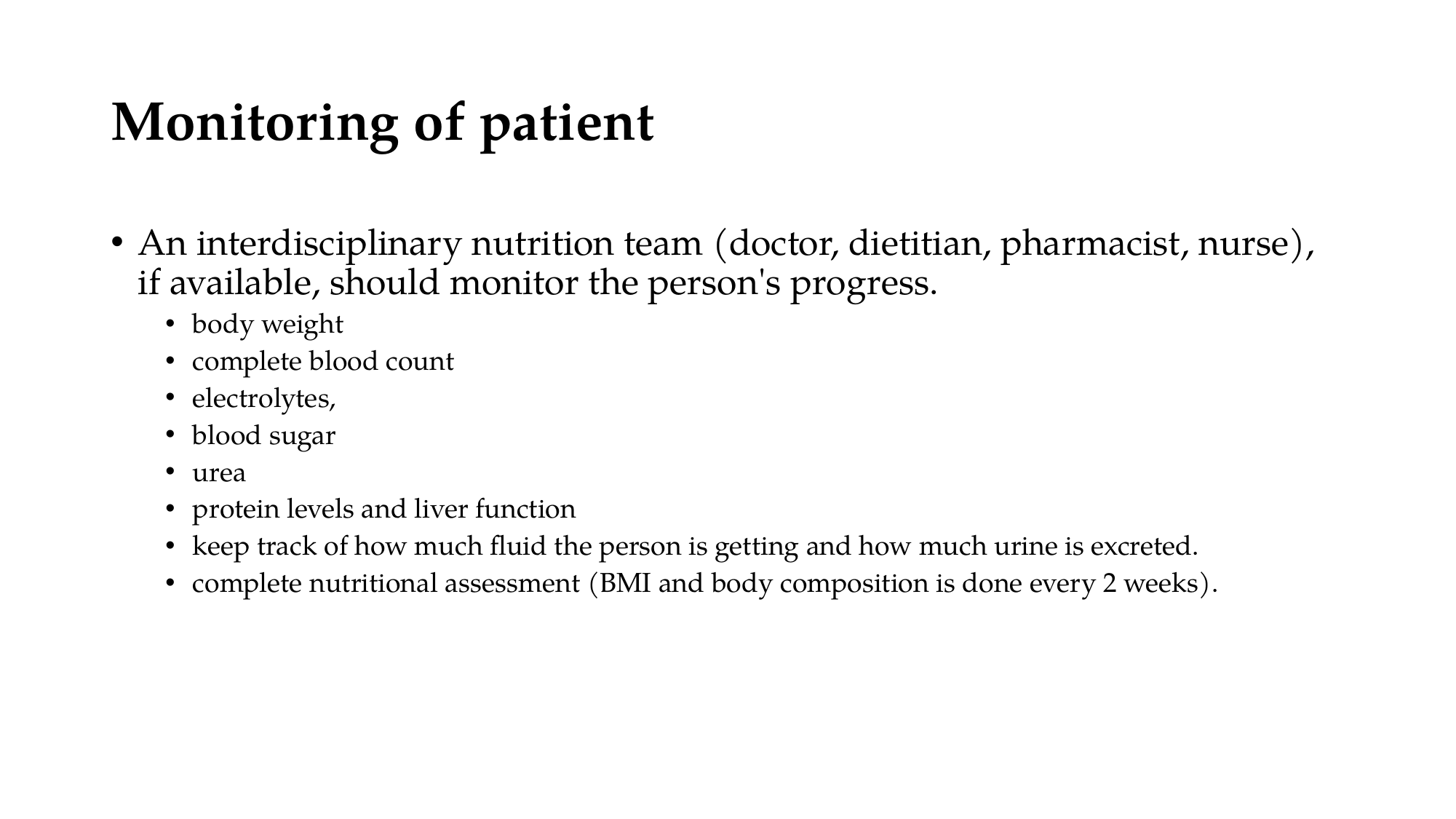

# Monitoring of patient
An interdisciplinary nutrition team (doctor, dietitian, pharmacist, nurse), if available, should monitor the person's progress.
body weight
complete blood count
electrolytes,
blood sugar
urea
protein levels and liver function
keep track of how much fluid the person is getting and how much urine is excreted.
complete nutritional assessment (BMI and body composition is done every 2 weeks).